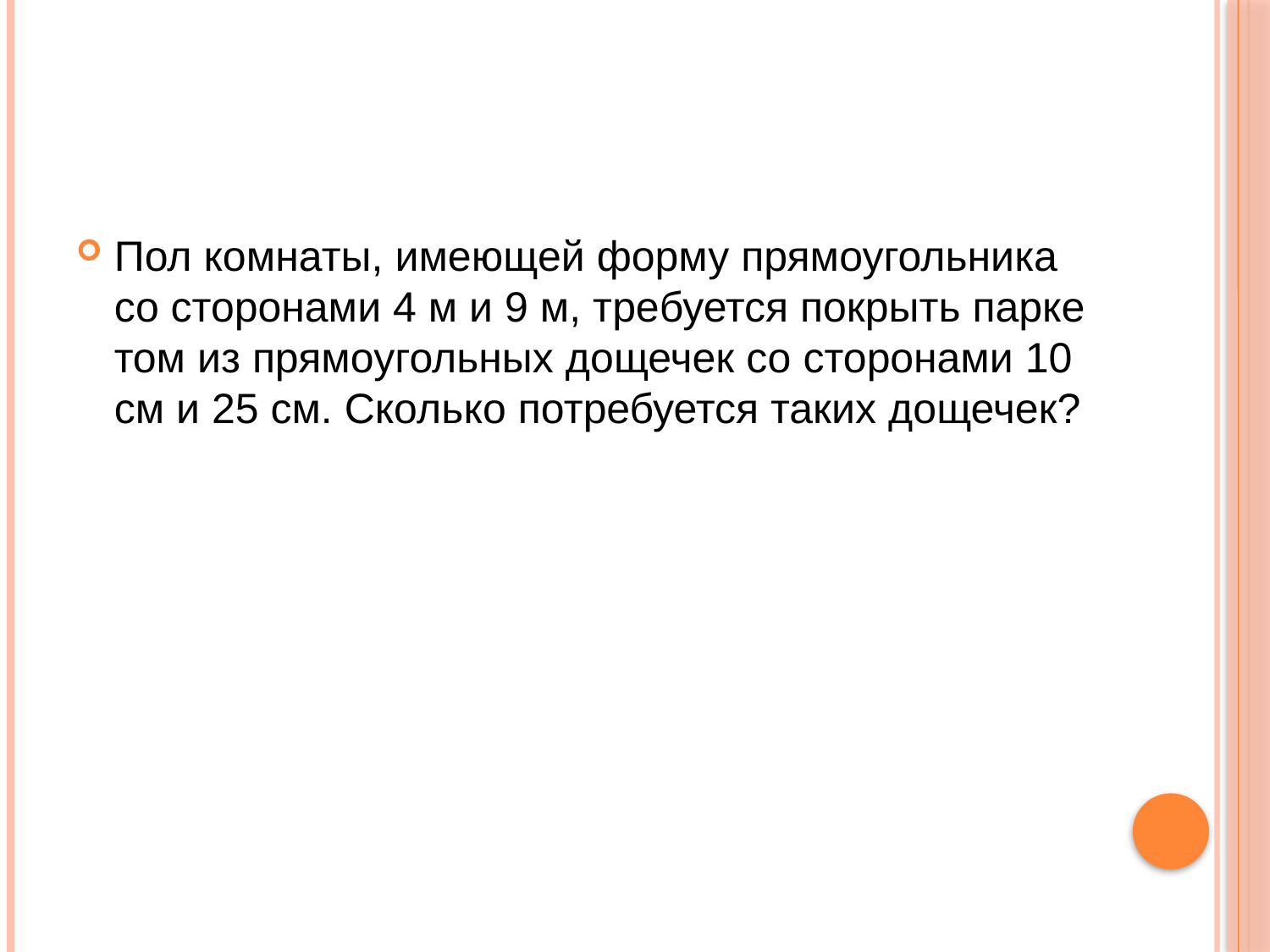

#
Пол ком­на­ты, име­ю­щей форму пря­мо­уголь­ни­ка со сто­ро­на­ми 4 м и 9 м, тре­бу­ет­ся по­крыть пар­ке­том из пря­мо­уголь­ных до­ще­чек со сто­ро­на­ми 10 см и 25 см. Сколь­ко по­тре­бу­ет­ся таких до­ще­чек?